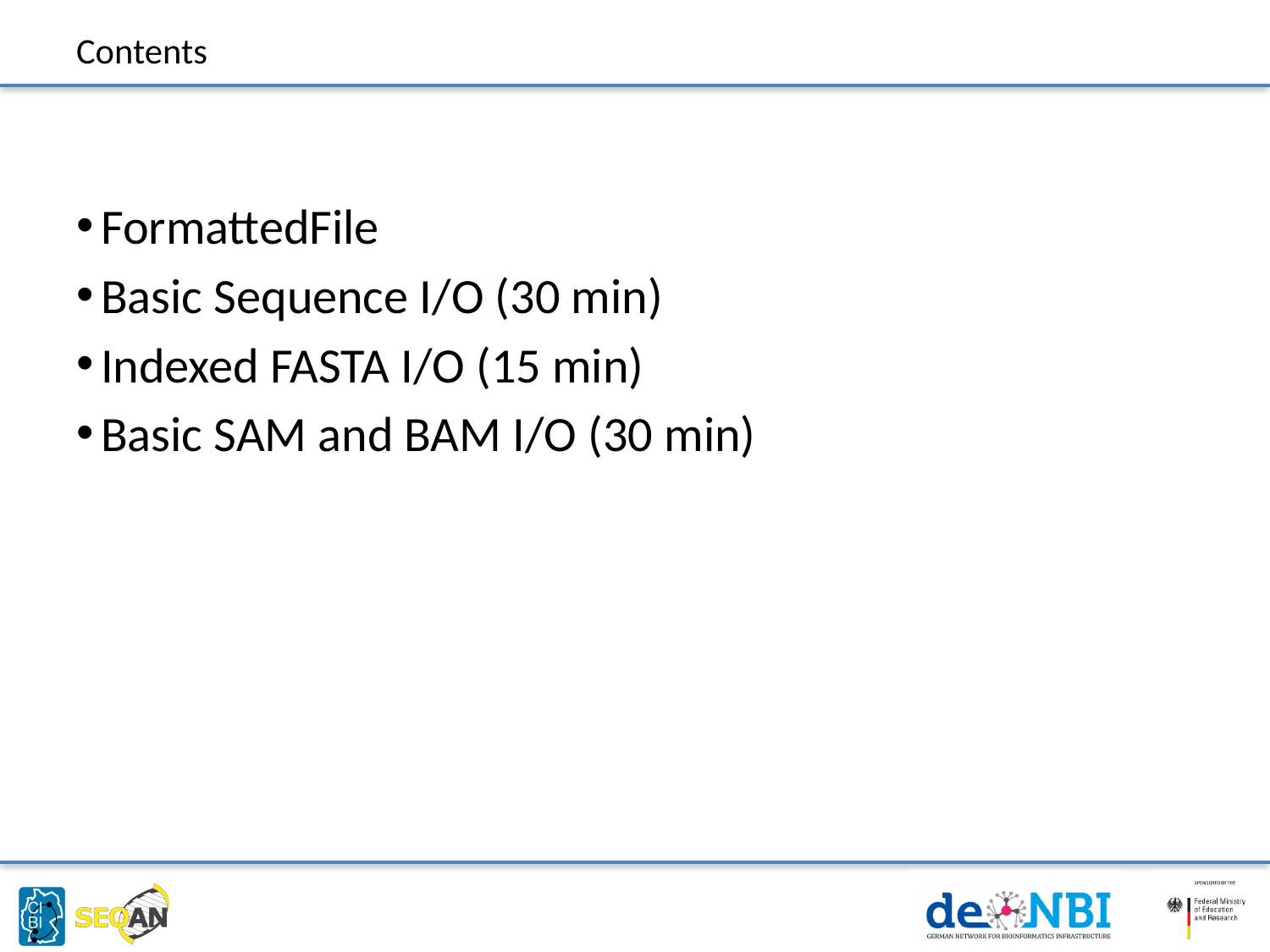

# Contents
FormattedFile
Basic Sequence I/O (30 min)
Indexed FASTA I/O (15 min)
Basic SAM and BAM I/O (30 min)